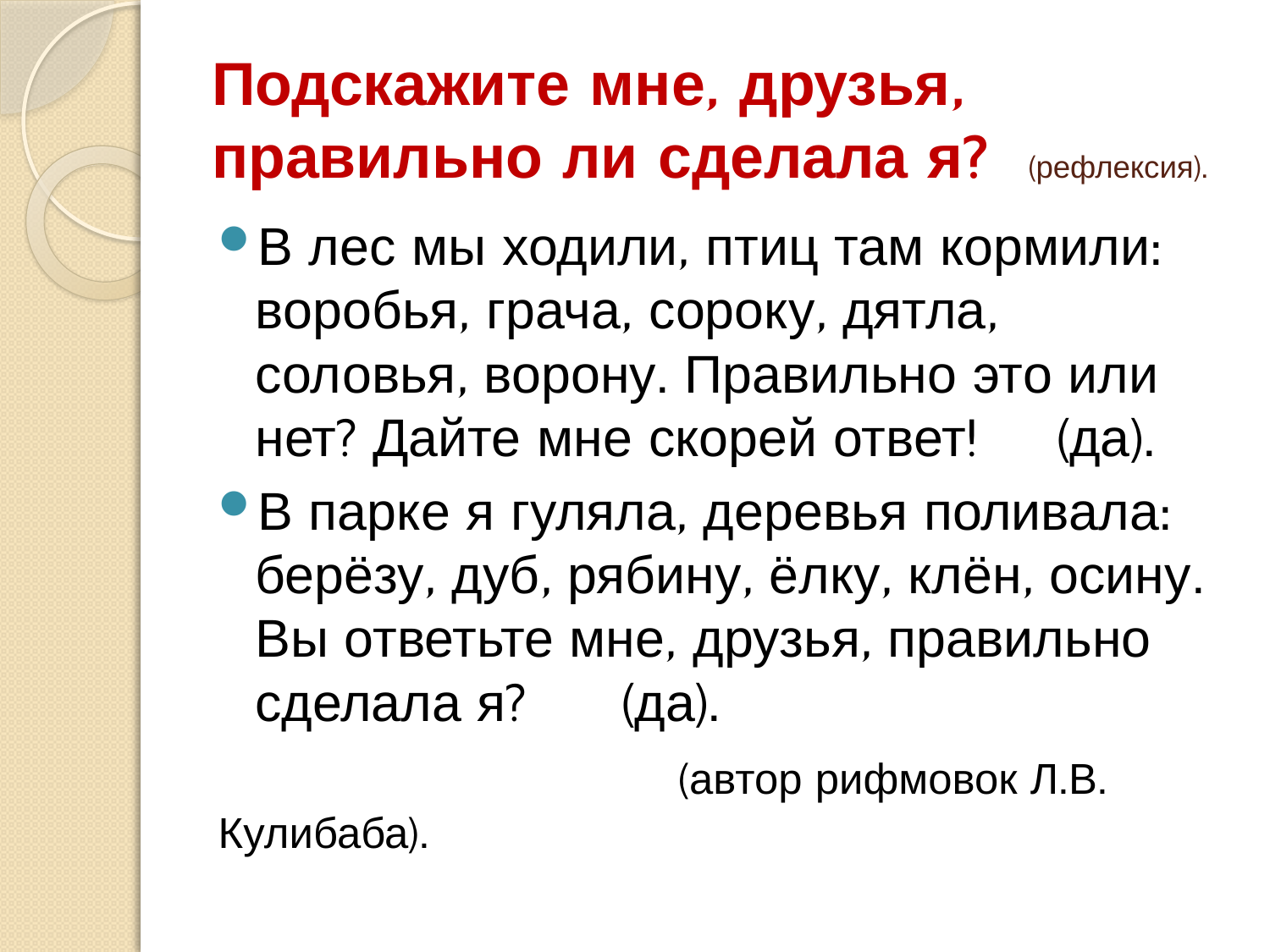

# Подскажите мне, друзья, правильно ли сделала я?  (рефлексия).
В лес мы ходили, птиц там кормили: воробья, грача, сороку, дятла, соловья, ворону. Правильно это или нет? Дайте мне скорей ответ!     (да).
В парке я гуляла, деревья поливала: берёзу, дуб, рябину, ёлку, клён, осину. Вы ответьте мне, друзья, правильно сделала я?      (да).
                             (автор рифмовок Л.В. Кулибаба).